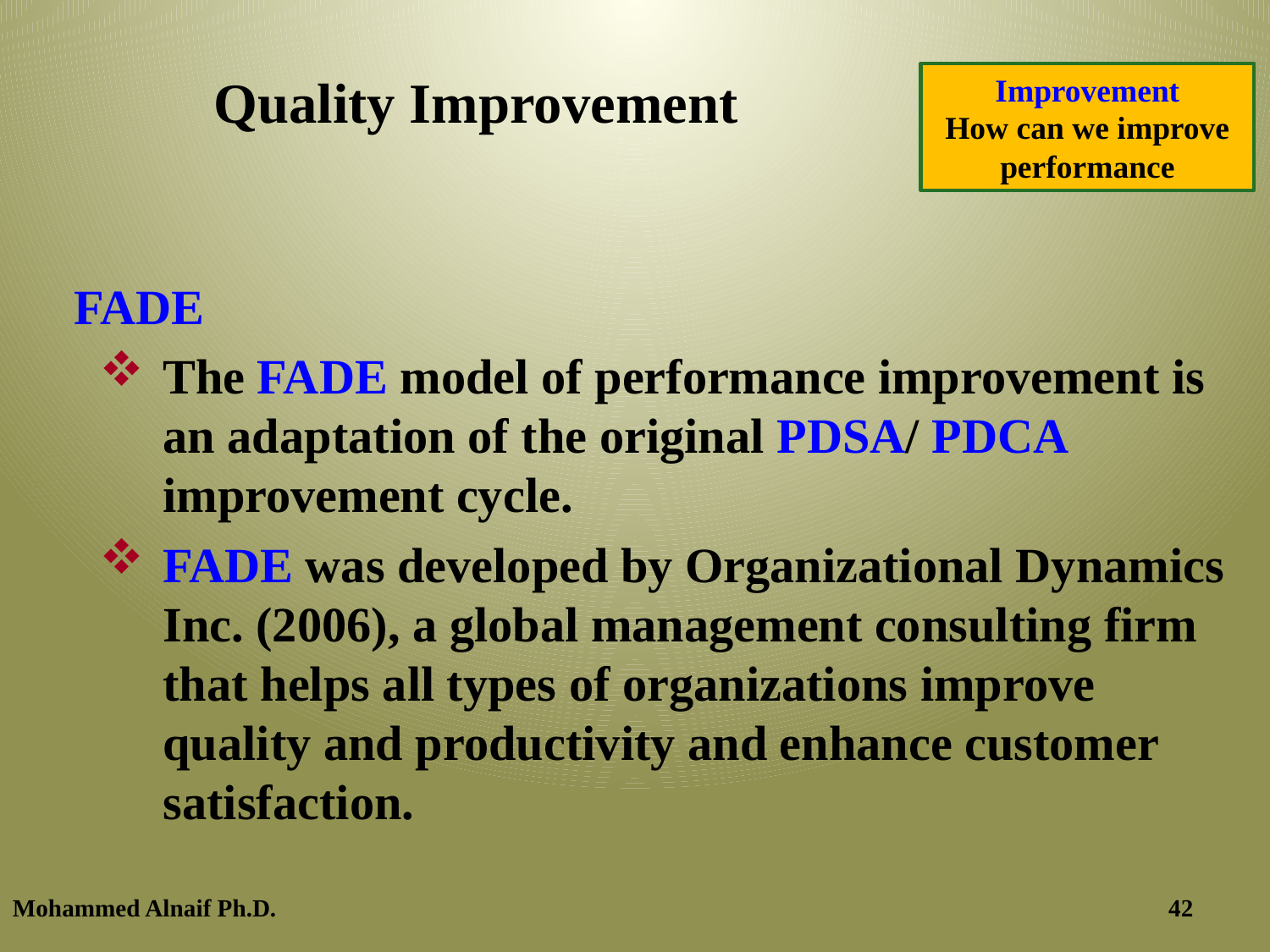

# Quality Improvement
Improvement
How can we improve performance
FADE
The FADE model of performance improvement is an adaptation of the original PDSA/ PDCA improvement cycle.
FADE was developed by Organizational Dynamics Inc. (2006), a global management consulting firm that helps all types of organizations improve quality and productivity and enhance customer satisfaction.
Mohammed Alnaif Ph.D.
11/20/2016
42